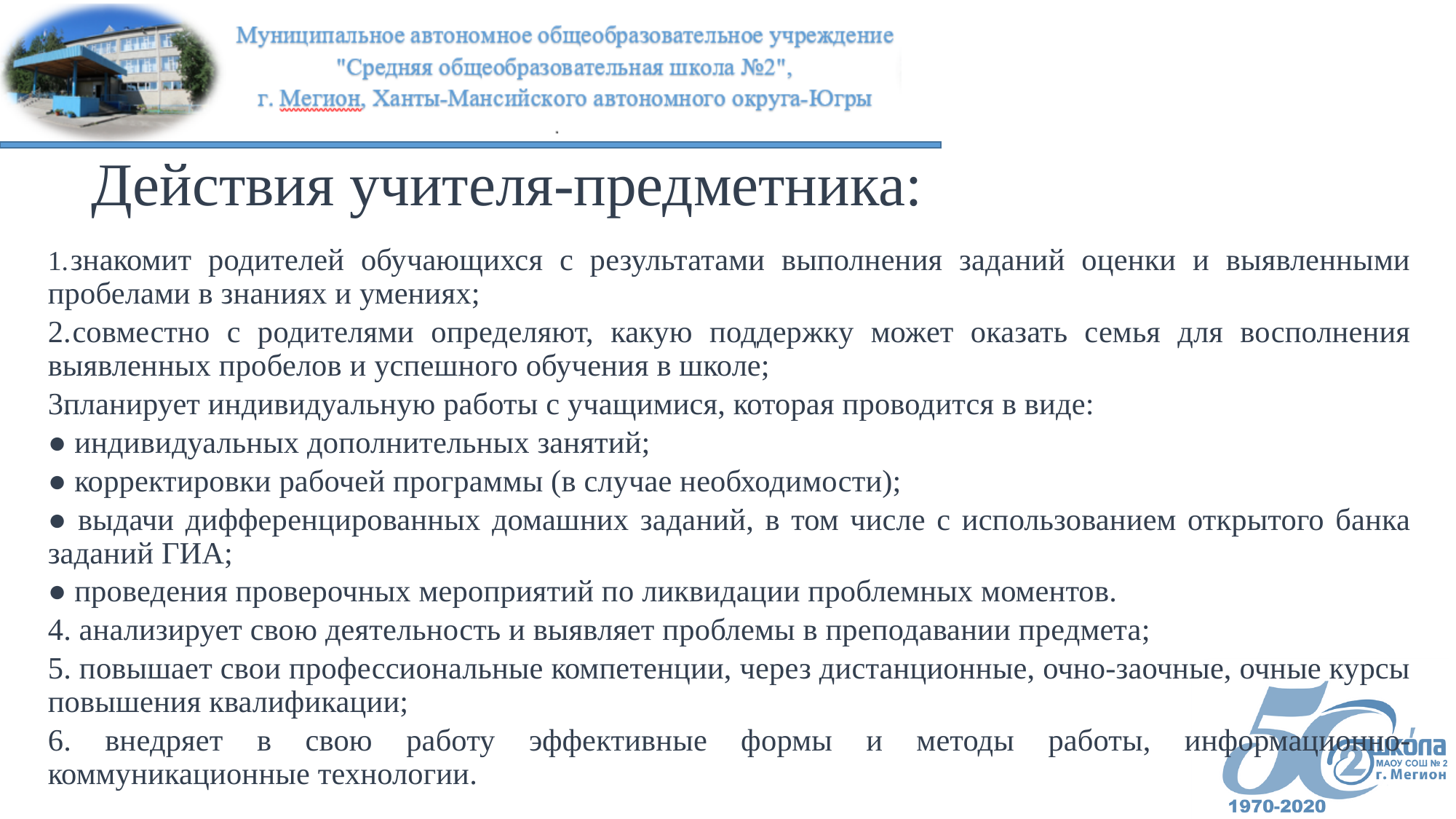

# Действия учителя-предметника:
 знакомит родителей обучающихся с результатами выполнения заданий оценки и выявленными пробелами в знаниях и умениях;
 совместно с родителями определяют, какую поддержку может оказать семья для восполнения выявленных пробелов и успешного обучения в школе;
 планирует индивидуальную работы с учащимися, которая проводится в виде:
● индивидуальных дополнительных занятий;
● корректировки рабочей программы (в случае необходимости);
● выдачи дифференцированных домашних заданий, в том числе с использованием открытого банка заданий ГИА;
● проведения проверочных мероприятий по ликвидации проблемных моментов.
4. анализирует свою деятельность и выявляет проблемы в преподавании предмета;
5. повышает свои профессиональные компетенции, через дистанционные, очно-заочные, очные курсы повышения квалификации;
6. внедряет в свою работу эффективные формы и методы работы, информационно-коммуникационные технологии.